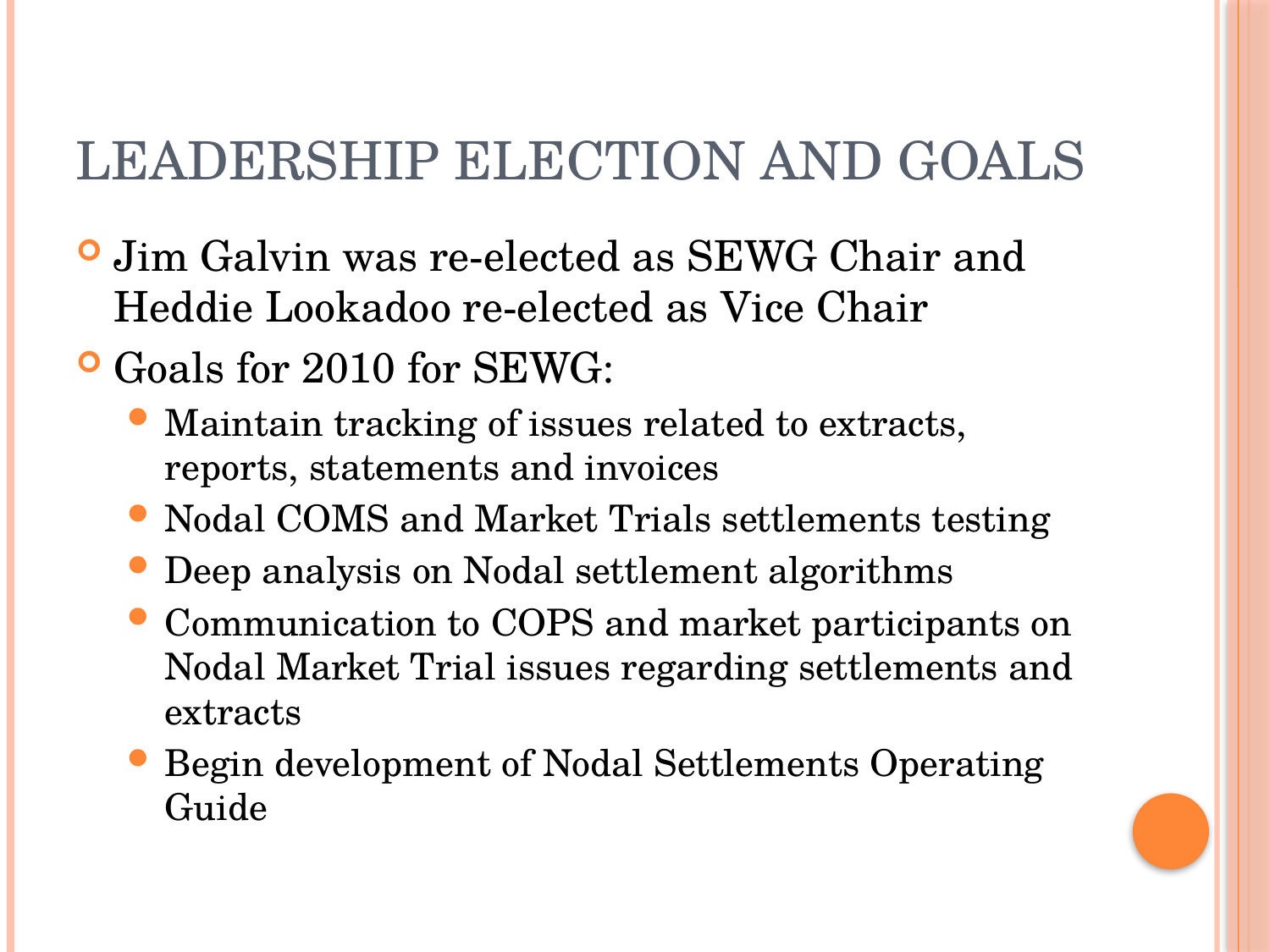

# Leadership Election and Goals
Jim Galvin was re-elected as SEWG Chair and Heddie Lookadoo re-elected as Vice Chair
Goals for 2010 for SEWG:
Maintain tracking of issues related to extracts, reports, statements and invoices
Nodal COMS and Market Trials settlements testing
Deep analysis on Nodal settlement algorithms
Communication to COPS and market participants on Nodal Market Trial issues regarding settlements and extracts
Begin development of Nodal Settlements Operating Guide